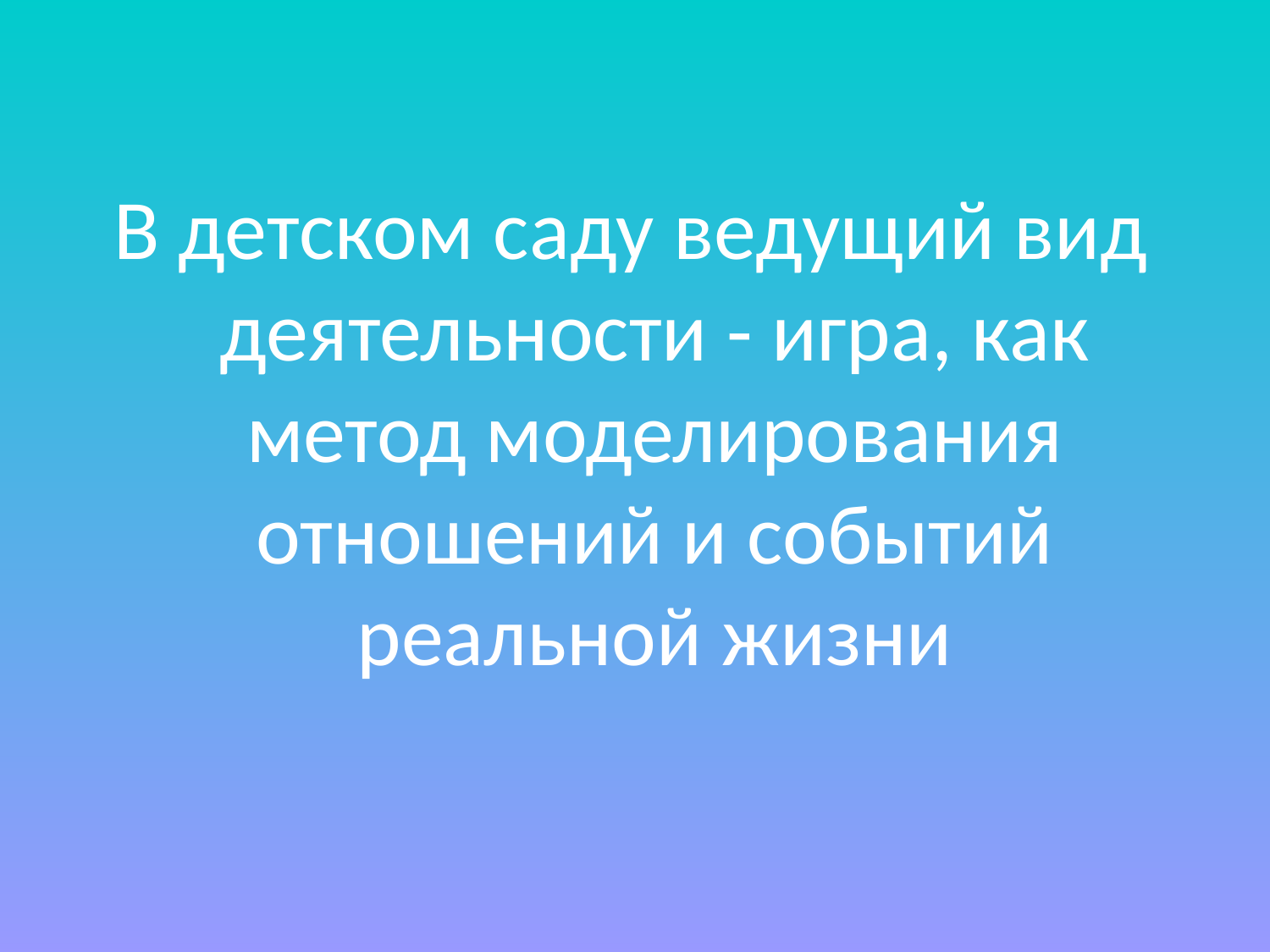

В детском саду ведущий вид деятельности - игра, как метод моделирования отношений и событий реальной жизни